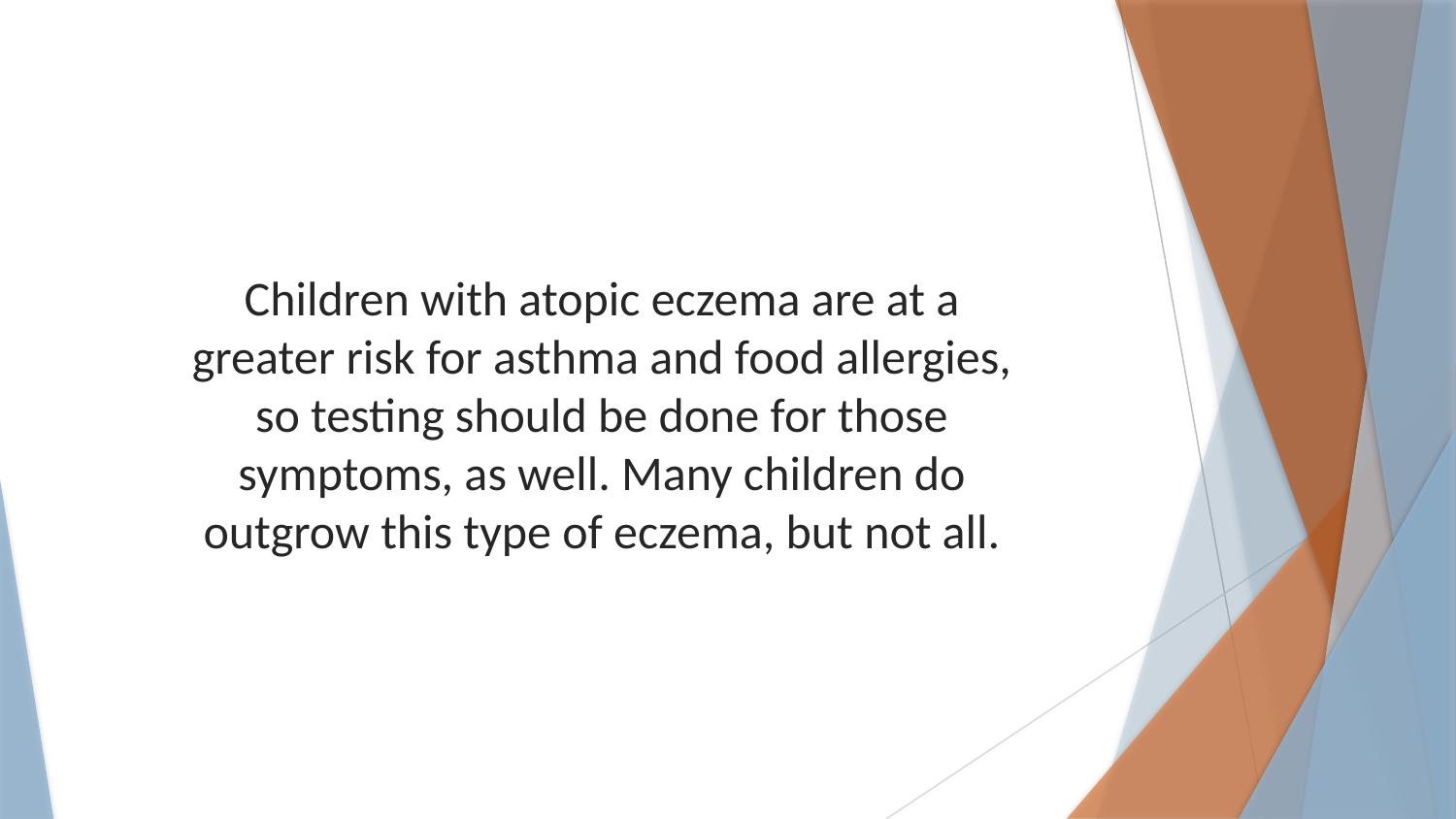

Children with atopic eczema are at a greater risk for asthma and food allergies, so testing should be done for those symptoms, as well. Many children do outgrow this type of eczema, but not all.